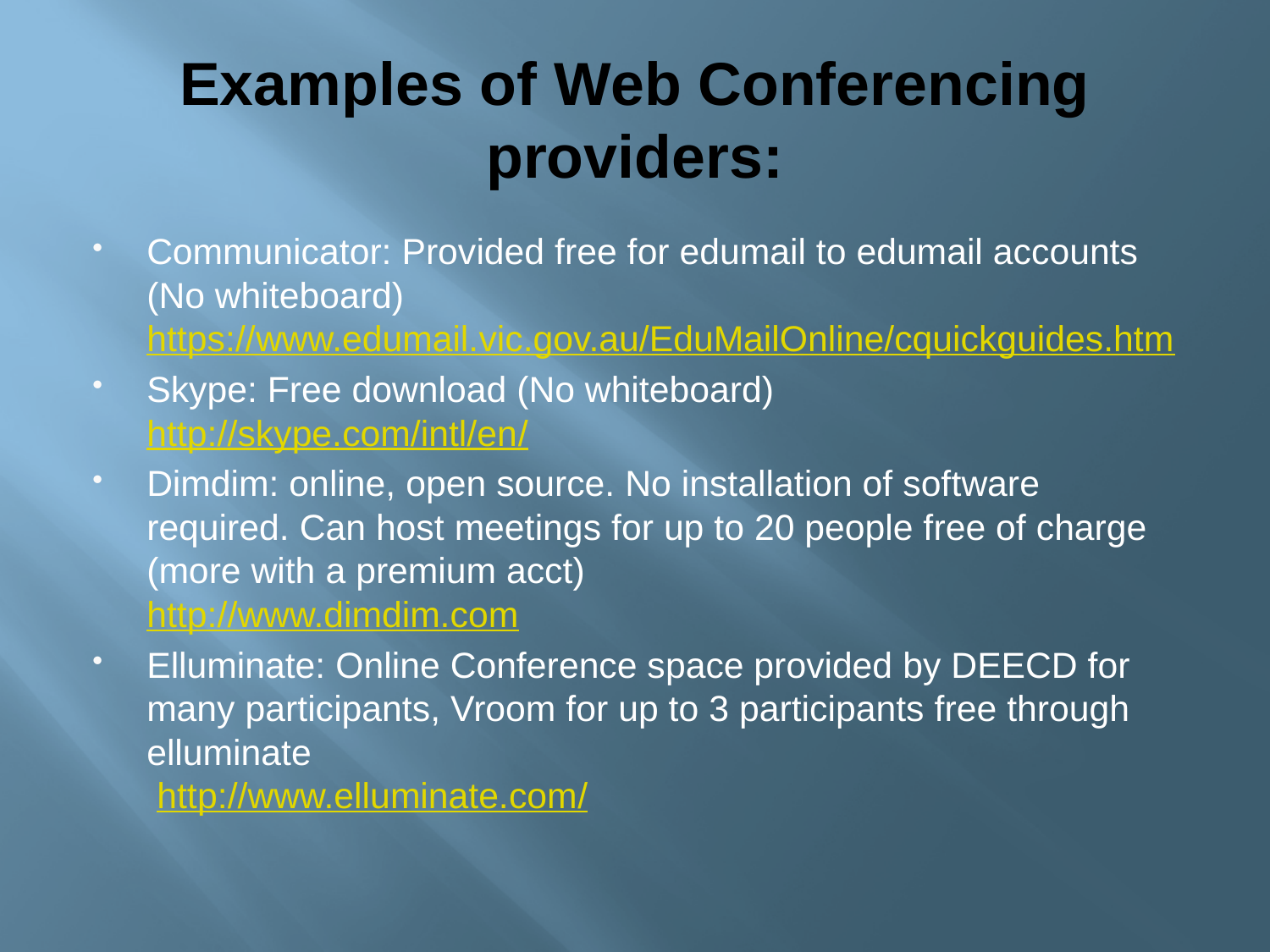

# Examples of Web Conferencing providers:
Communicator: Provided free for edumail to edumail accounts (No whiteboard)
https://www.edumail.vic.gov.au/EduMailOnline/cquickguides.htm
Skype: Free download (No whiteboard)
http://skype.com/intl/en/
Dimdim: online, open source. No installation of software required. Can host meetings for up to 20 people free of charge (more with a premium acct)
http://www.dimdim.com
Elluminate: Online Conference space provided by DEECD for many participants, Vroom for up to 3 participants free through elluminate
 http://www.elluminate.com/